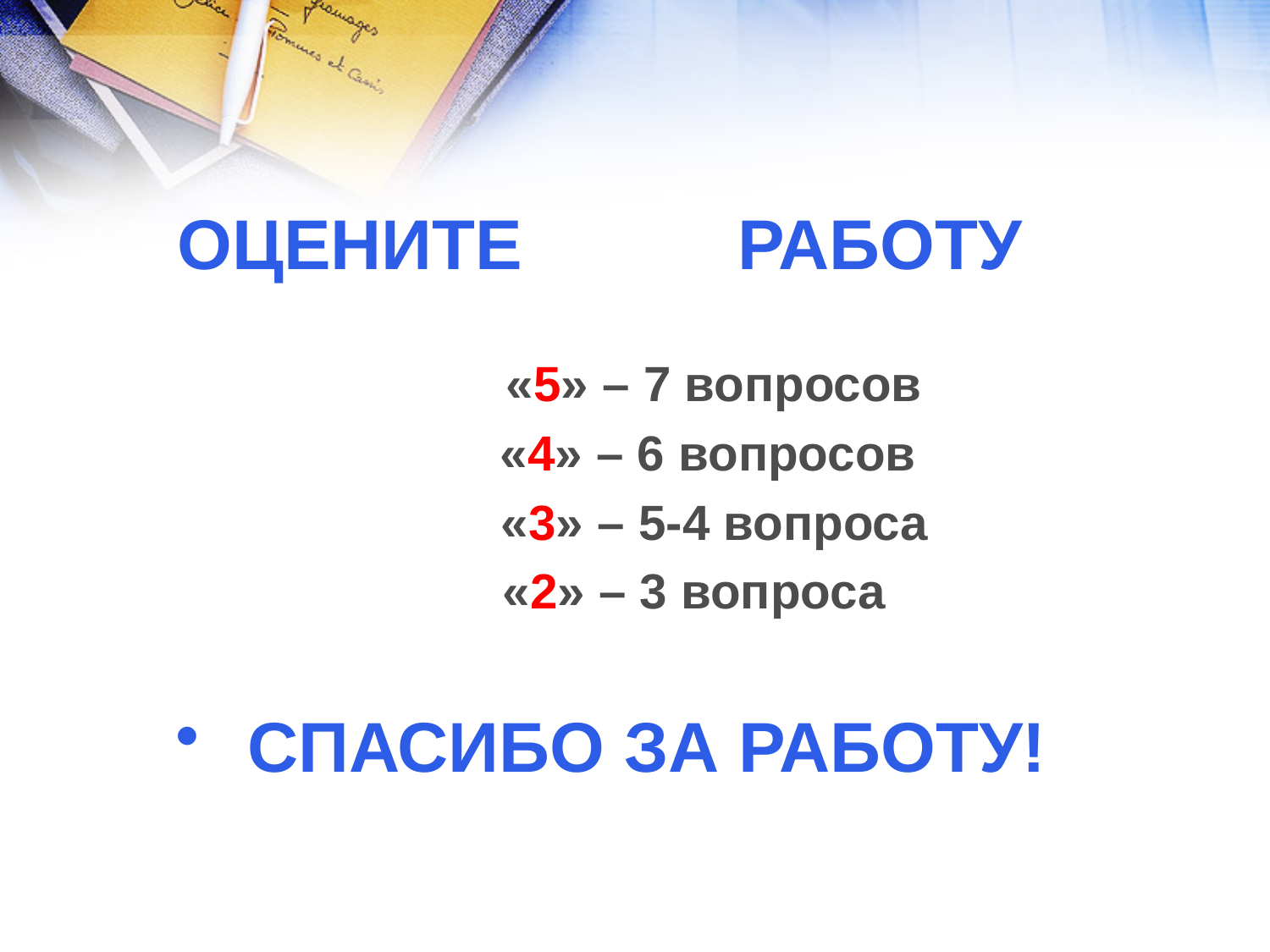

# ОЦЕНИТЕ           РАБОТУ
                        «5» – 7 вопросов
  «4» – 6 вопросов
   «3» – 5-4 вопроса
«2» – 3 вопроса

СПАСИБО ЗА РАБОТУ!